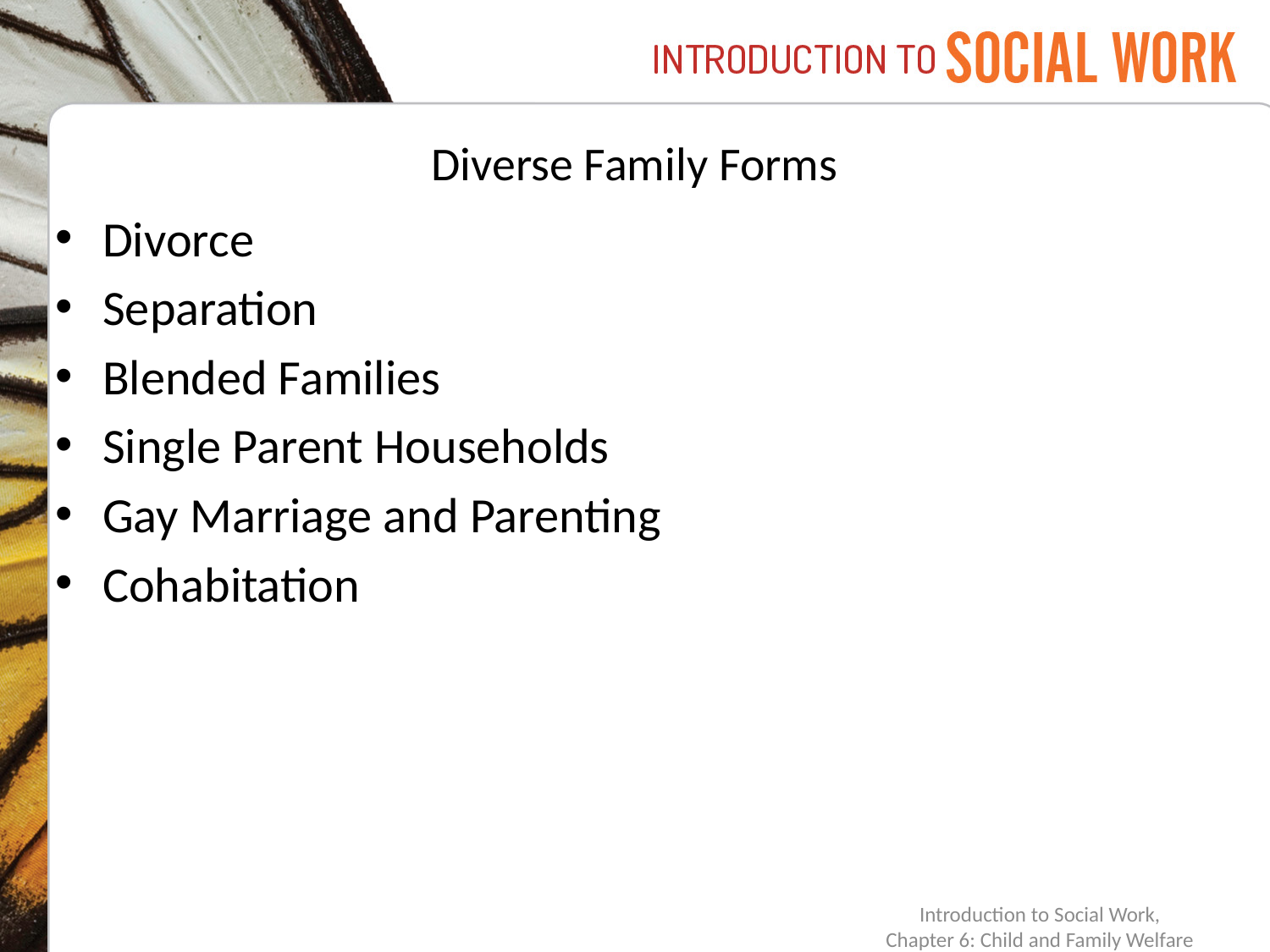

# Diverse Family Forms
Divorce
Separation
Blended Families
Single Parent Households
Gay Marriage and Parenting
Cohabitation

Introduction to Social Work,
Chapter 6: Child and Family Welfare